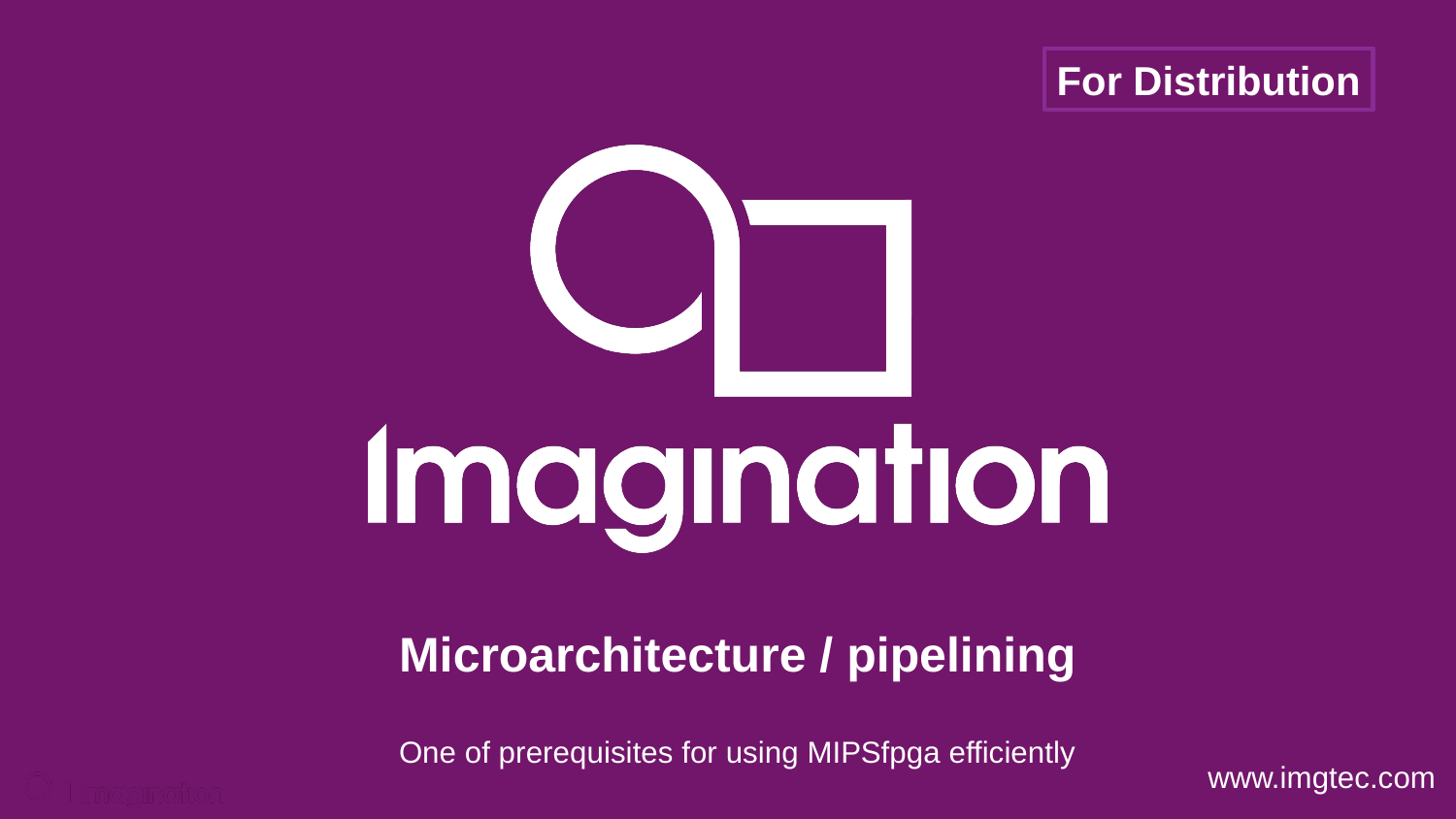

# Microarchitecture / pipelining
One of prerequisites for using MIPSfpga efficiently